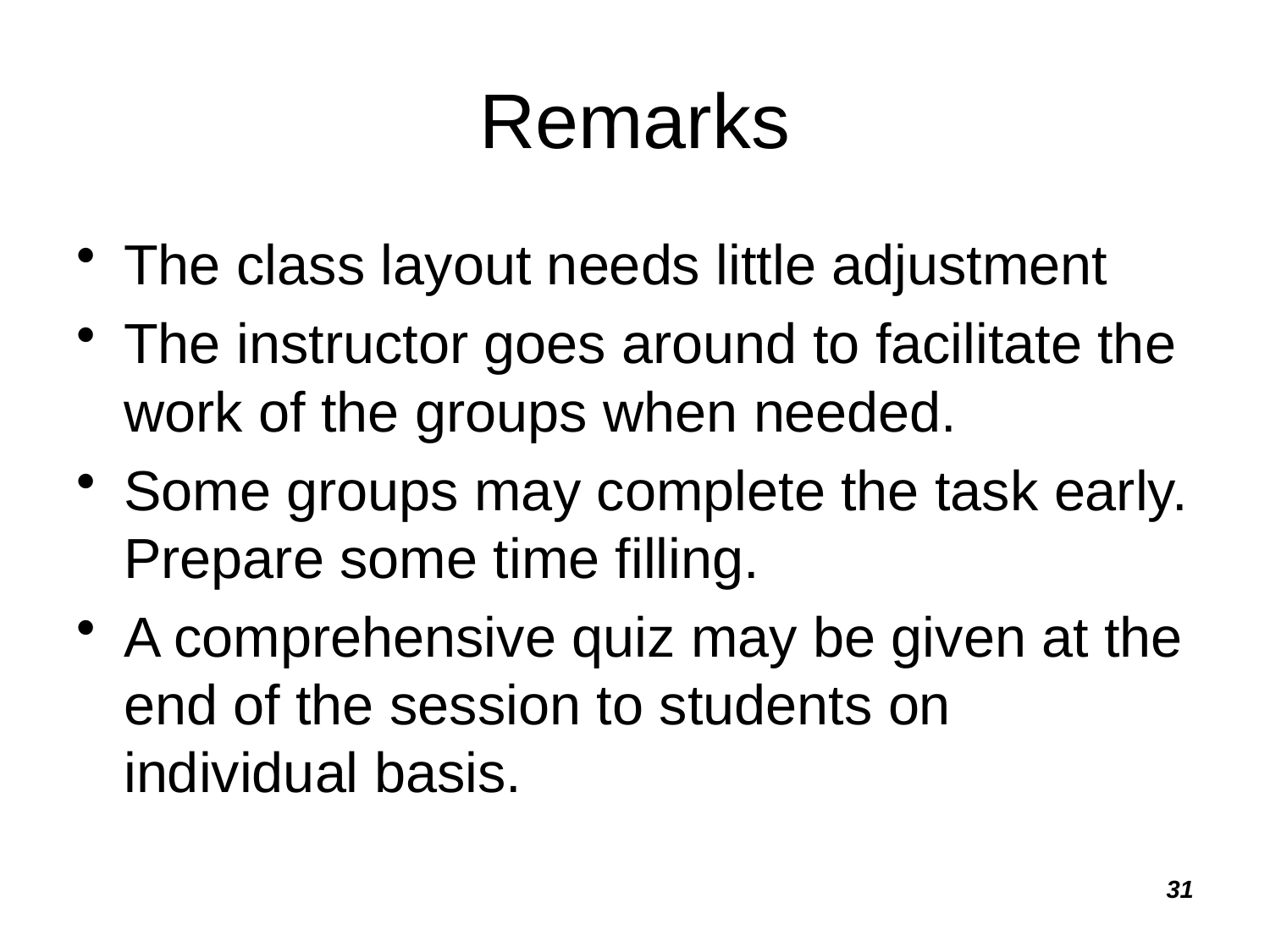

# Remarks
The class layout needs little adjustment
The instructor goes around to facilitate the work of the groups when needed.
Some groups may complete the task early. Prepare some time filling.
A comprehensive quiz may be given at the end of the session to students on individual basis.

31